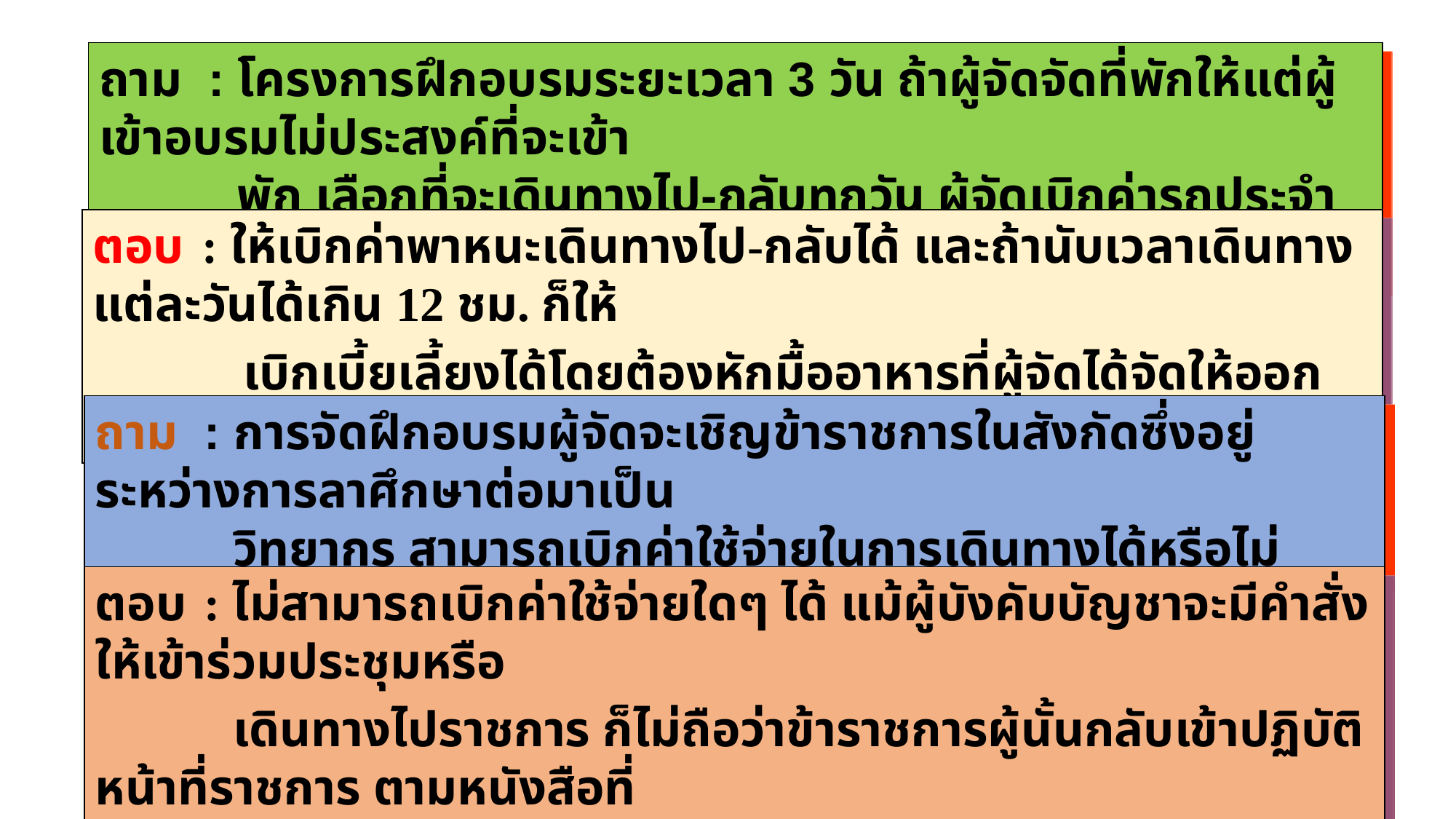

ถาม	: โครงการฝึกอบรมระยะเวลา 3 วัน ถ้าผู้จัดจัดที่พักให้แต่ผู้เข้าอบรมไม่ประสงค์ที่จะเข้า
           พัก เลือกที่จะเดินทางไป-กลับทุกวัน ผู้จัดเบิกค่ารถประจำทางและเบี้ยเลี้ยงให้ได้หรือไม่
ตอบ	: ให้เบิกค่าพาหนะเดินทางไป-กลับได้ และถ้านับเวลาเดินทางแต่ละวันได้เกิน 12 ชม. ก็ให้
            เบิกเบี้ยเลี้ยงได้โดยต้องหักมื้ออาหารที่ผู้จัดได้จัดให้ออกด้วย
ถาม	: การจัดฝึกอบรมผู้จัดจะเชิญข้าราชการในสังกัดซึ่งอยู่ระหว่างการลาศึกษาต่อมาเป็น
           วิทยากร สามารถเบิกค่าใช้จ่ายในการเดินทางได้หรือไม่
ตอบ	: ไม่สามารถเบิกค่าใช้จ่ายใดๆ ได้ แม้ผู้บังคับบัญชาจะมีคำสั่งให้เข้าร่วมประชุมหรือ
           เดินทางไปราชการ ก็ไม่ถือว่าข้าราชการผู้นั้นกลับเข้าปฏิบัติหน้าที่ราชการ ตามหนังสือที่
           กค 0526.5/3032 ลว 18 เม.ย.39